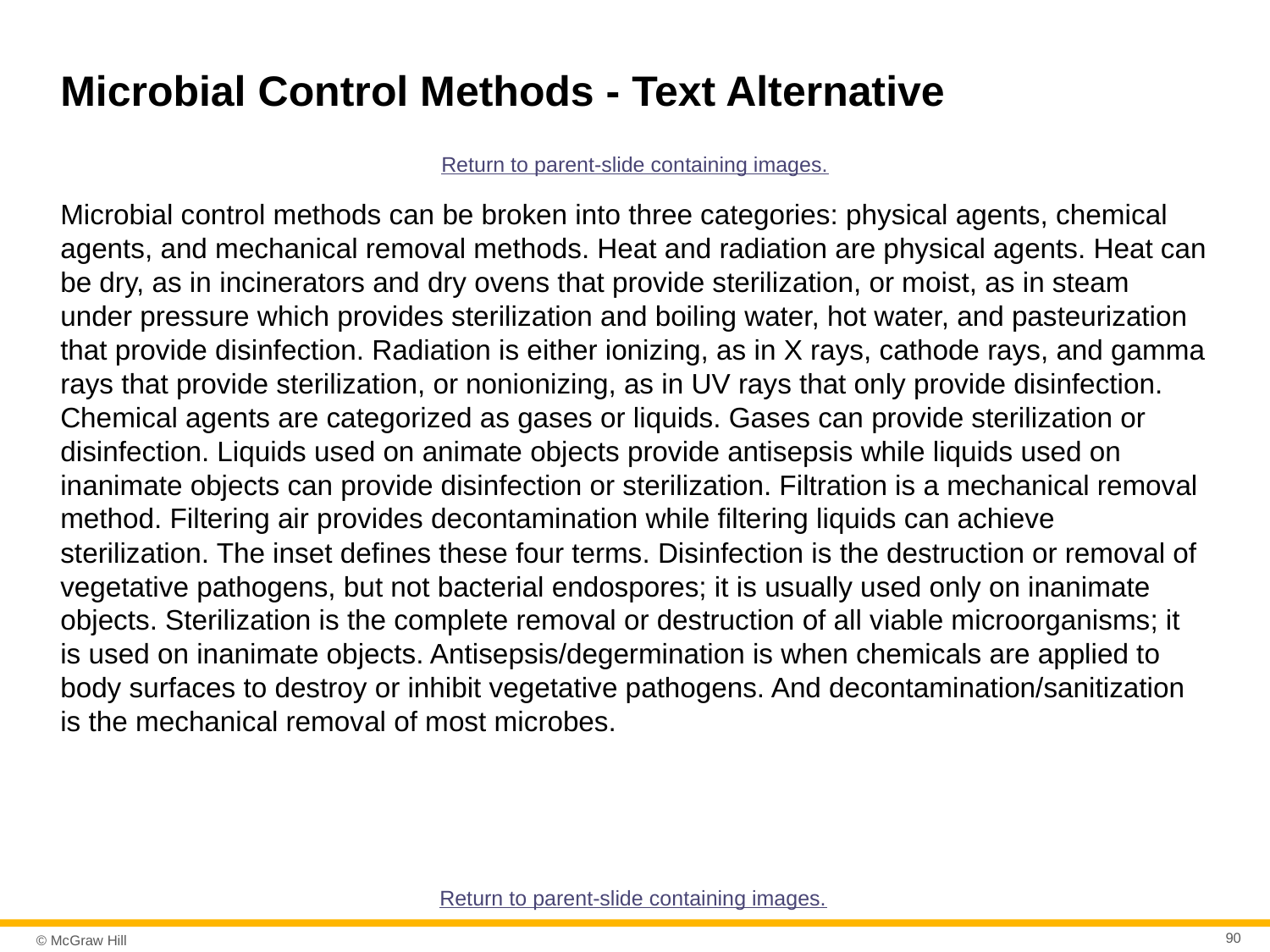

# Microbial Control Methods - Text Alternative
Return to parent-slide containing images.
Microbial control methods can be broken into three categories: physical agents, chemical agents, and mechanical removal methods. Heat and radiation are physical agents. Heat can be dry, as in incinerators and dry ovens that provide sterilization, or moist, as in steam under pressure which provides sterilization and boiling water, hot water, and pasteurization that provide disinfection. Radiation is either ionizing, as in X rays, cathode rays, and gamma rays that provide sterilization, or nonionizing, as in UV rays that only provide disinfection. Chemical agents are categorized as gases or liquids. Gases can provide sterilization or disinfection. Liquids used on animate objects provide antisepsis while liquids used on inanimate objects can provide disinfection or sterilization. Filtration is a mechanical removal method. Filtering air provides decontamination while filtering liquids can achieve sterilization. The inset defines these four terms. Disinfection is the destruction or removal of vegetative pathogens, but not bacterial endospores; it is usually used only on inanimate objects. Sterilization is the complete removal or destruction of all viable microorganisms; it is used on inanimate objects. Antisepsis/degermination is when chemicals are applied to body surfaces to destroy or inhibit vegetative pathogens. And decontamination/sanitization is the mechanical removal of most microbes.
Return to parent-slide containing images.